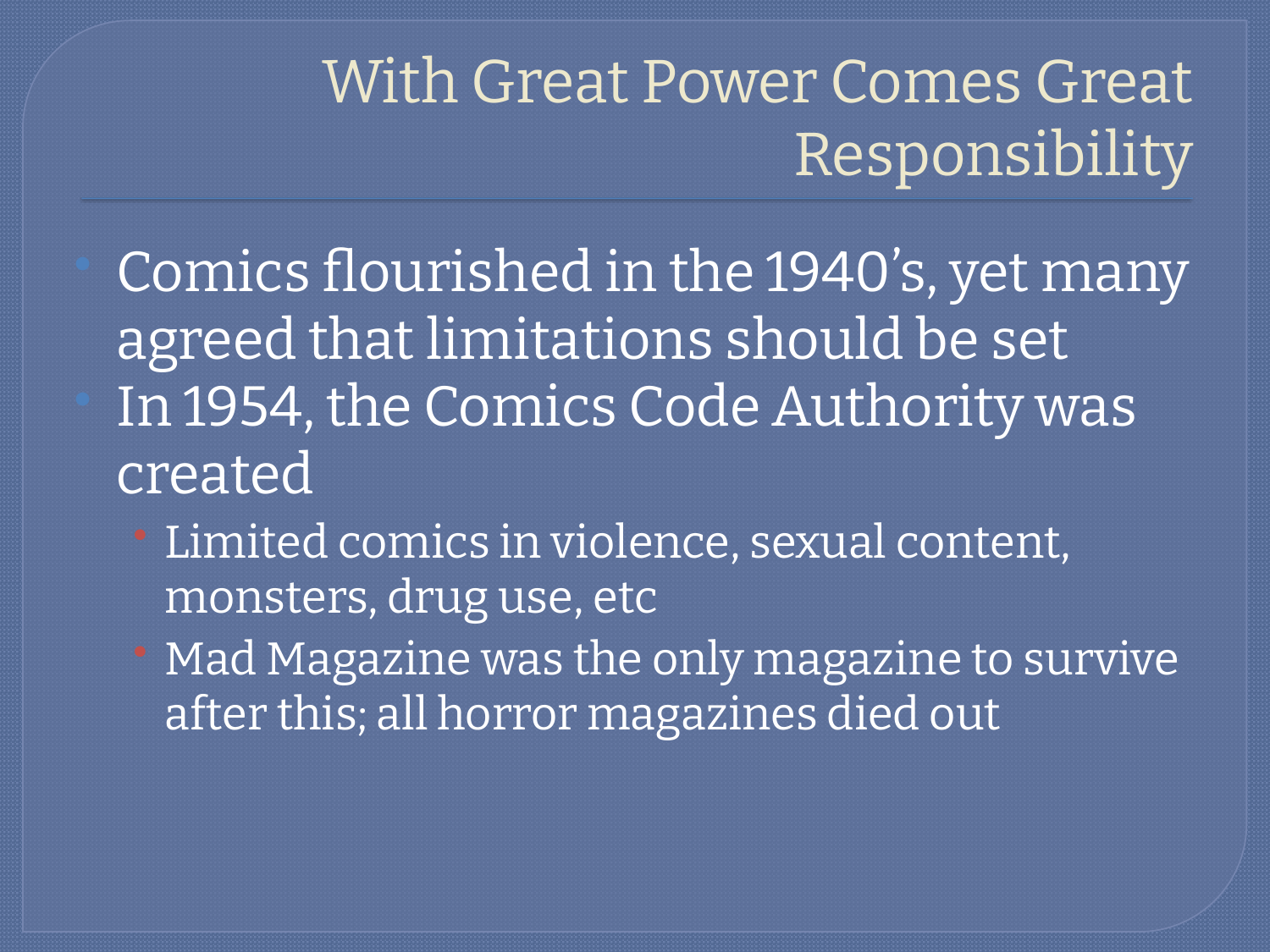

# With Great Power Comes Great Responsibility
Comics flourished in the 1940’s, yet many agreed that limitations should be set
In 1954, the Comics Code Authority was created
Limited comics in violence, sexual content, monsters, drug use, etc
Mad Magazine was the only magazine to survive after this; all horror magazines died out